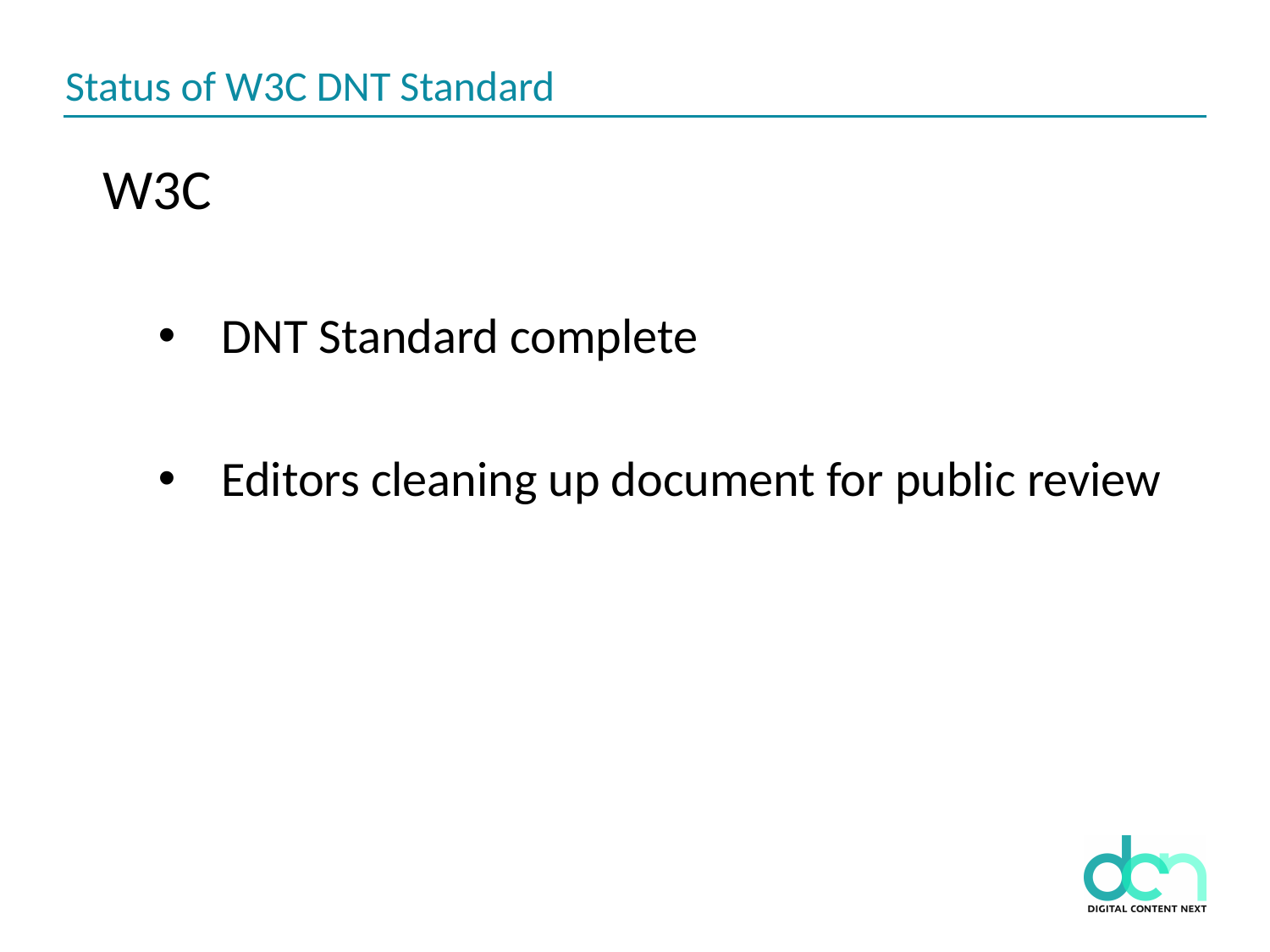

Status of W3C DNT Standard
W3C

DNT Standard complete

Editors cleaning up document for public review